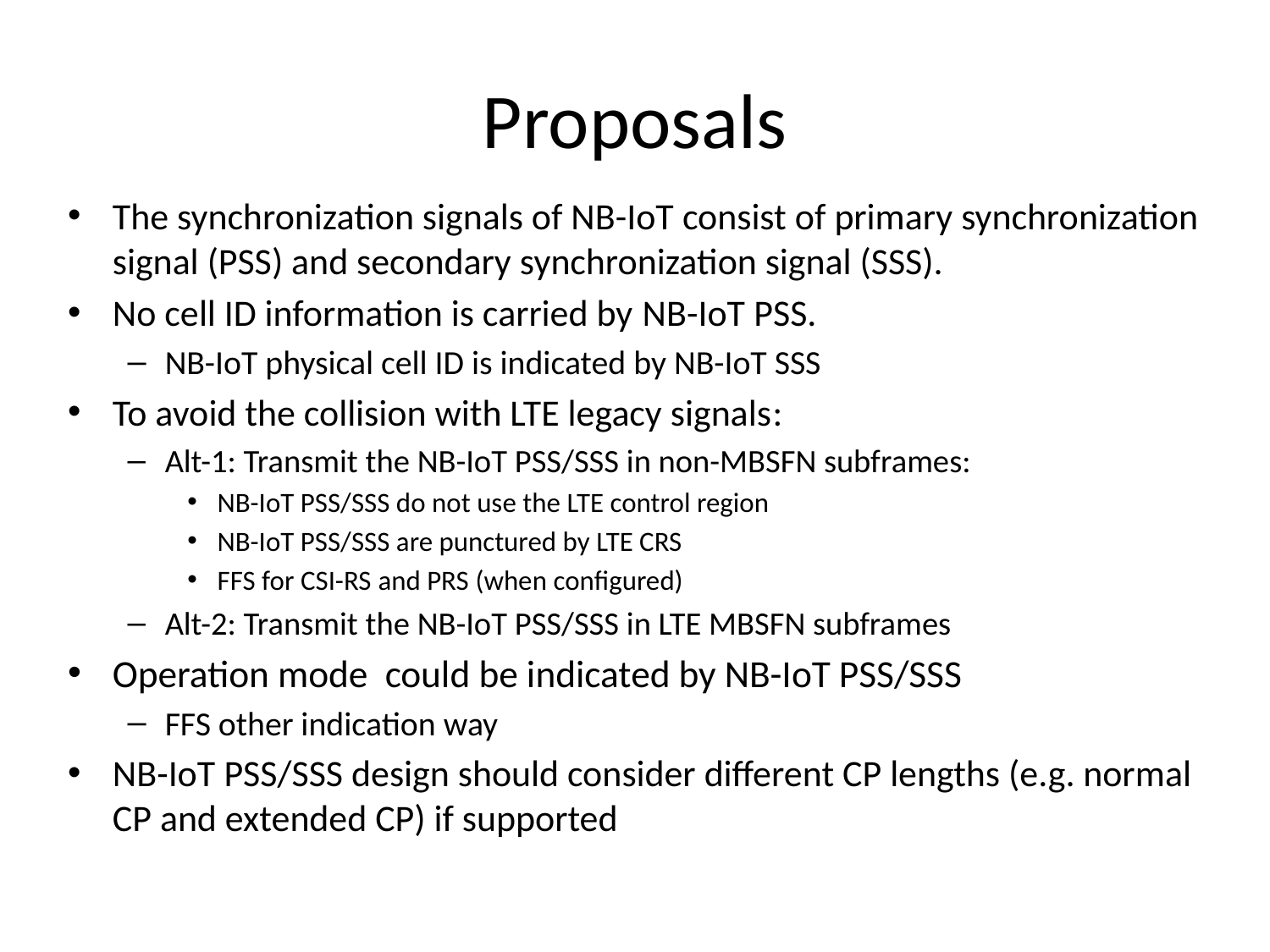

# Proposals
The synchronization signals of NB-IoT consist of primary synchronization signal (PSS) and secondary synchronization signal (SSS).
No cell ID information is carried by NB-IoT PSS.
NB-IoT physical cell ID is indicated by NB-IoT SSS
To avoid the collision with LTE legacy signals:
Alt-1: Transmit the NB-IoT PSS/SSS in non-MBSFN subframes:
NB-IoT PSS/SSS do not use the LTE control region
NB-IoT PSS/SSS are punctured by LTE CRS
FFS for CSI-RS and PRS (when configured)
Alt-2: Transmit the NB-IoT PSS/SSS in LTE MBSFN subframes
Operation mode  could be indicated by NB-IoT PSS/SSS
FFS other indication way
NB-IoT PSS/SSS design should consider different CP lengths (e.g. normal CP and extended CP) if supported